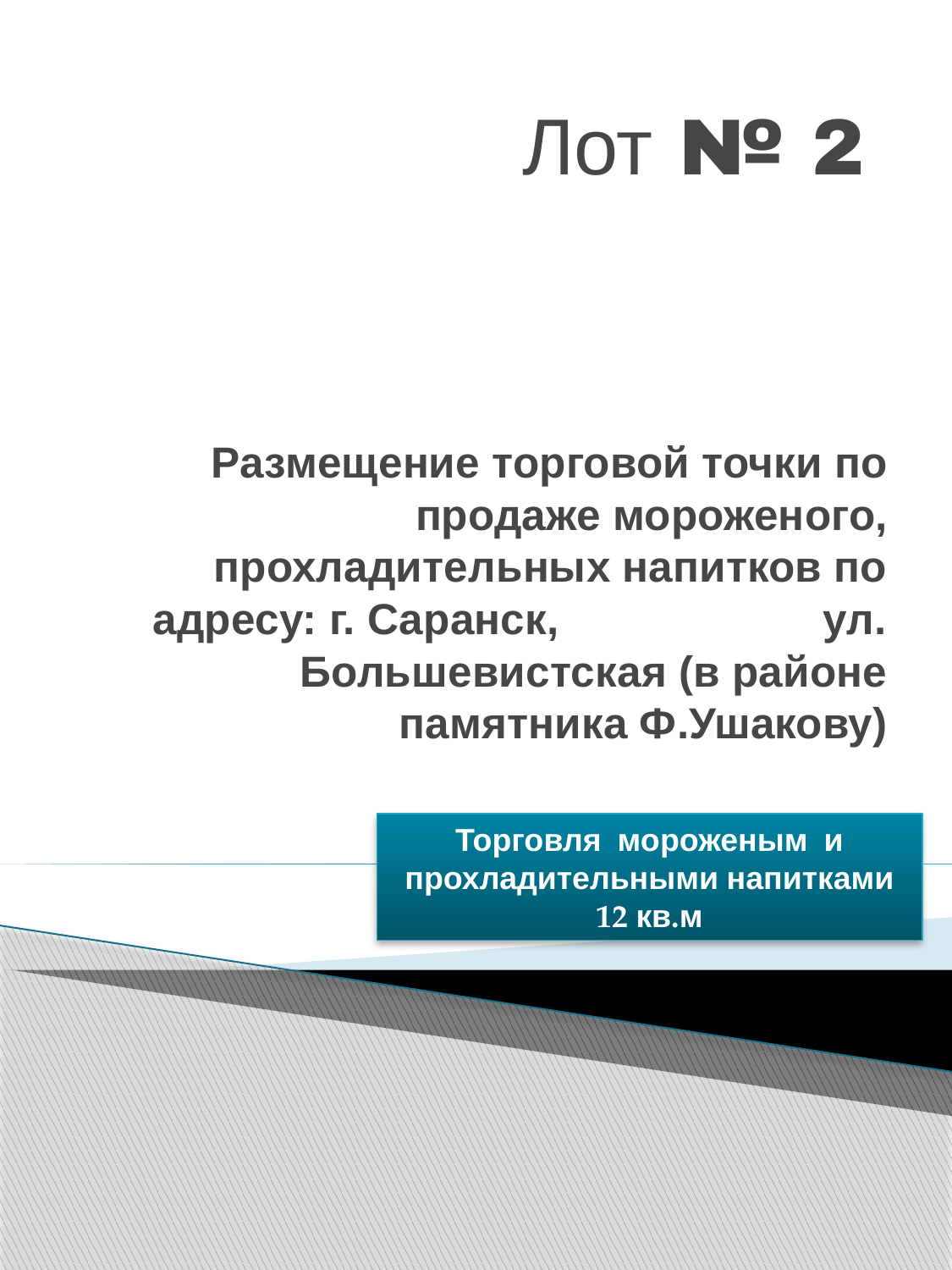

Лот № 2
# Размещение торговой точки по продаже мороженого, прохладительных напитков по адресу: г. Саранск,                      ул. Большевистская (в районе памятника Ф.Ушакову)
Торговля  мороженым  и прохладительными напитками 12 кв.м